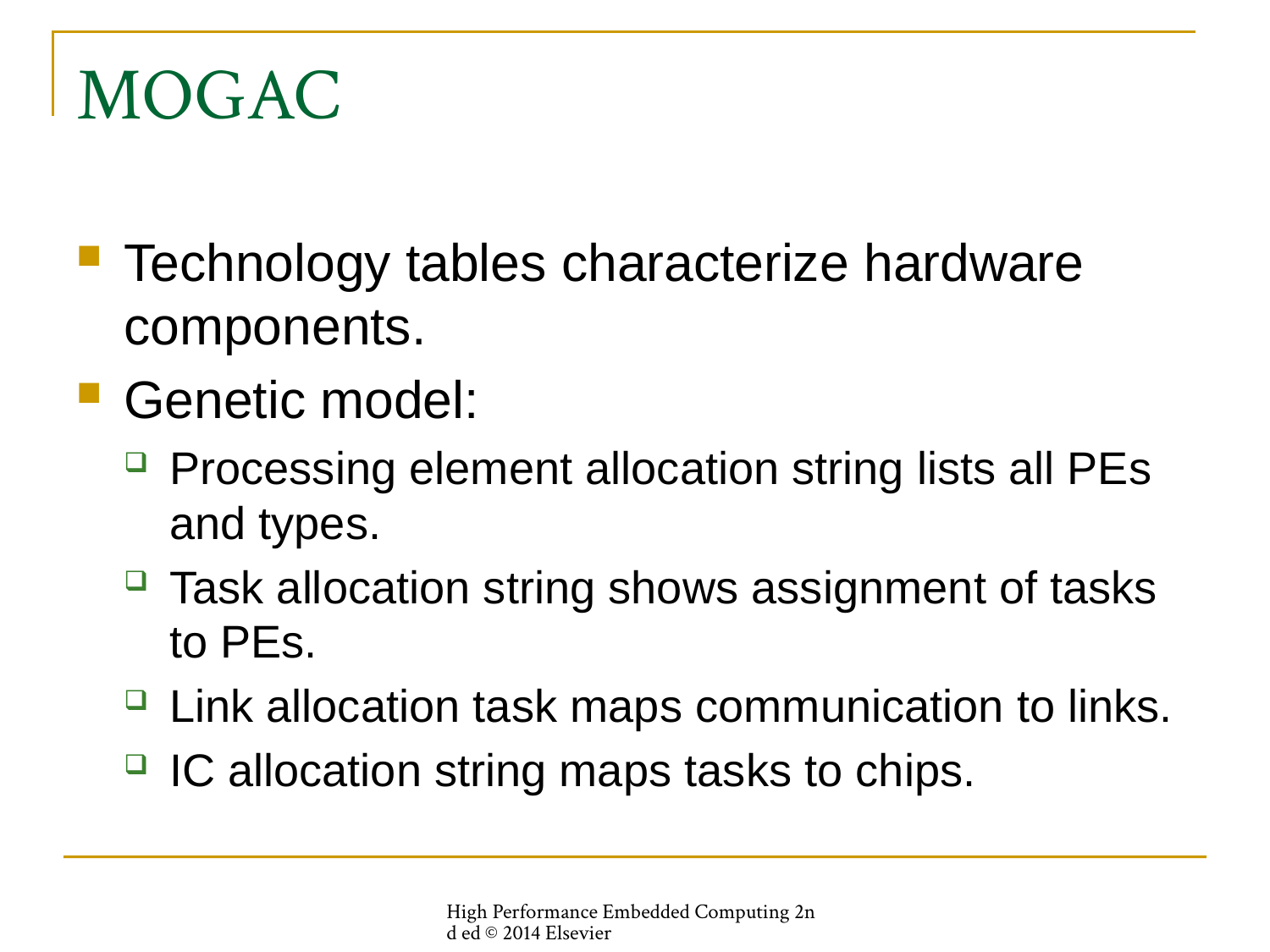

# MOGAC
Technology tables characterize hardware components.
Genetic model:
Processing element allocation string lists all PEs and types.
Task allocation string shows assignment of tasks to PEs.
Link allocation task maps communication to links.
IC allocation string maps tasks to chips.

High Performance Embedded Computing 2nd ed © 2014 Elsevier